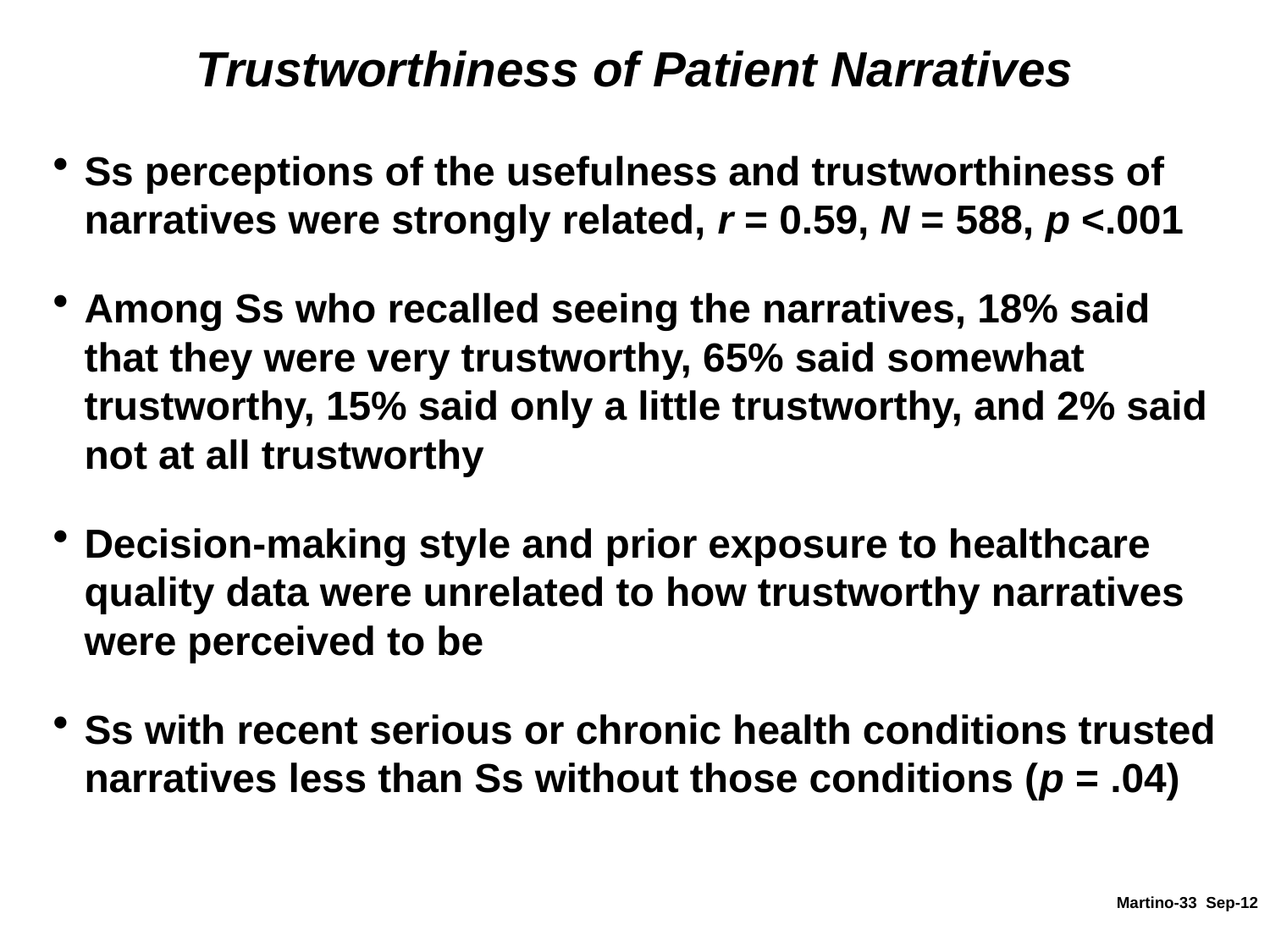

# Trustworthiness of Patient Narratives
Ss perceptions of the usefulness and trustworthiness of narratives were strongly related, r = 0.59, N = 588, p <.001
Among Ss who recalled seeing the narratives, 18% said that they were very trustworthy, 65% said somewhat trustworthy, 15% said only a little trustworthy, and 2% said not at all trustworthy
Decision-making style and prior exposure to healthcare quality data were unrelated to how trustworthy narratives were perceived to be
Ss with recent serious or chronic health conditions trusted narratives less than Ss without those conditions (p = .04)